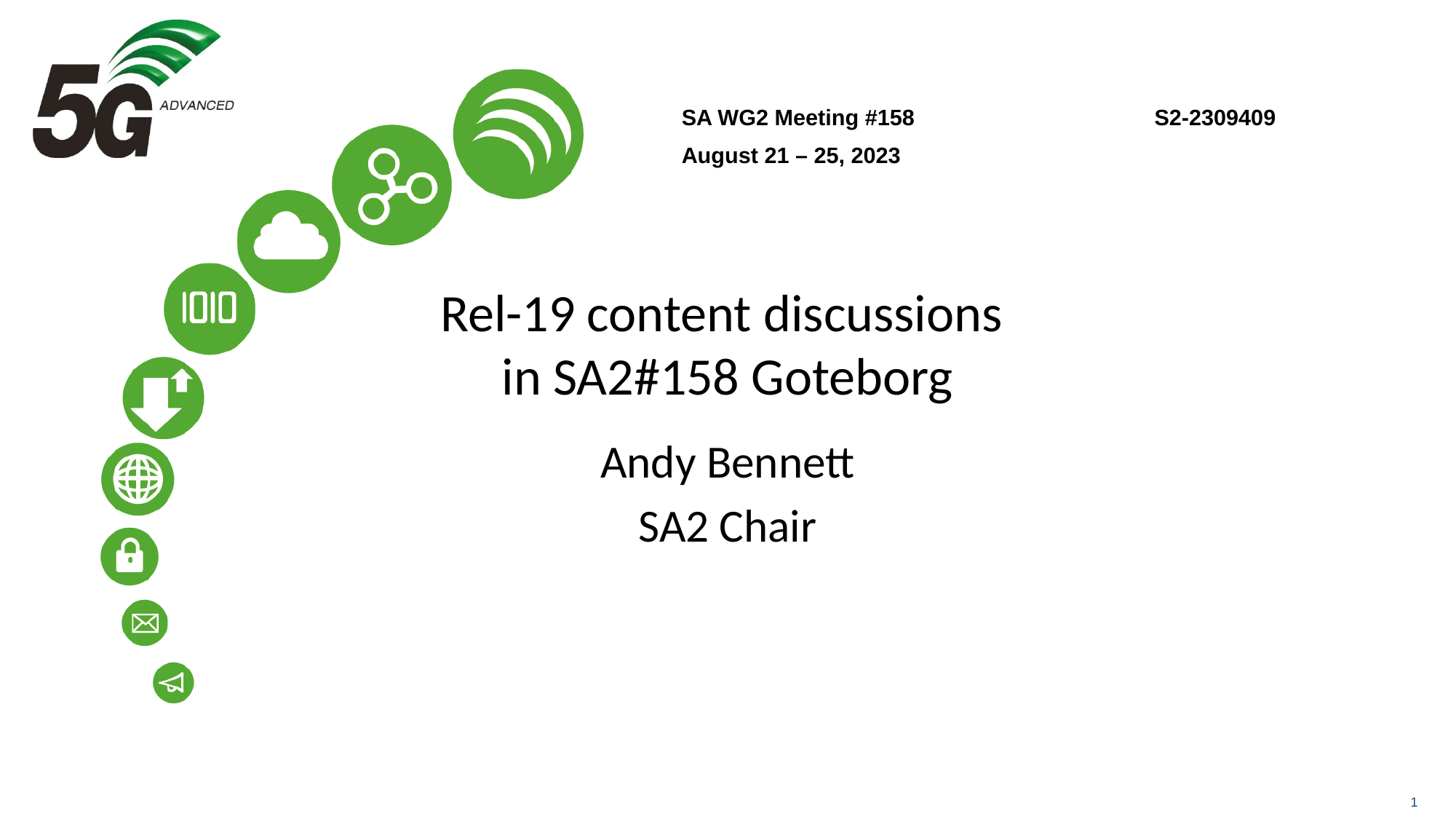

SA WG2 Meeting #158	S2-2309409
August 21 – 25, 2023
# Rel-19 content discussions in SA2#158 Goteborg
Andy Bennett
SA2 Chair